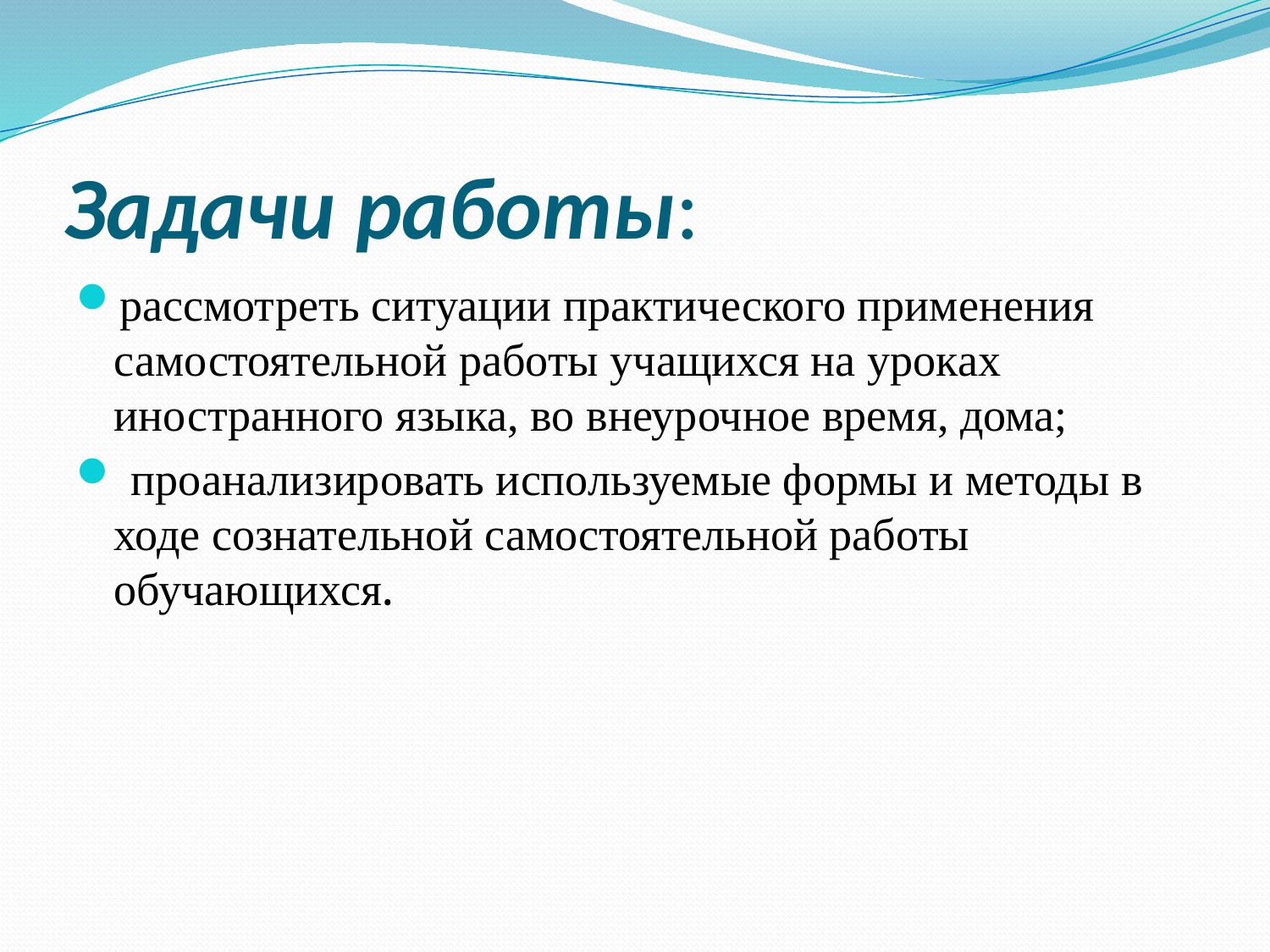

# Задачи работы:
рассмотреть ситуации практического применения самостоятельной работы учащихся на уроках иностранного языка, во внеурочное время, дома;
 проанализировать используемые формы и методы в ходе сознательной самостоятельной работы обучающихся.